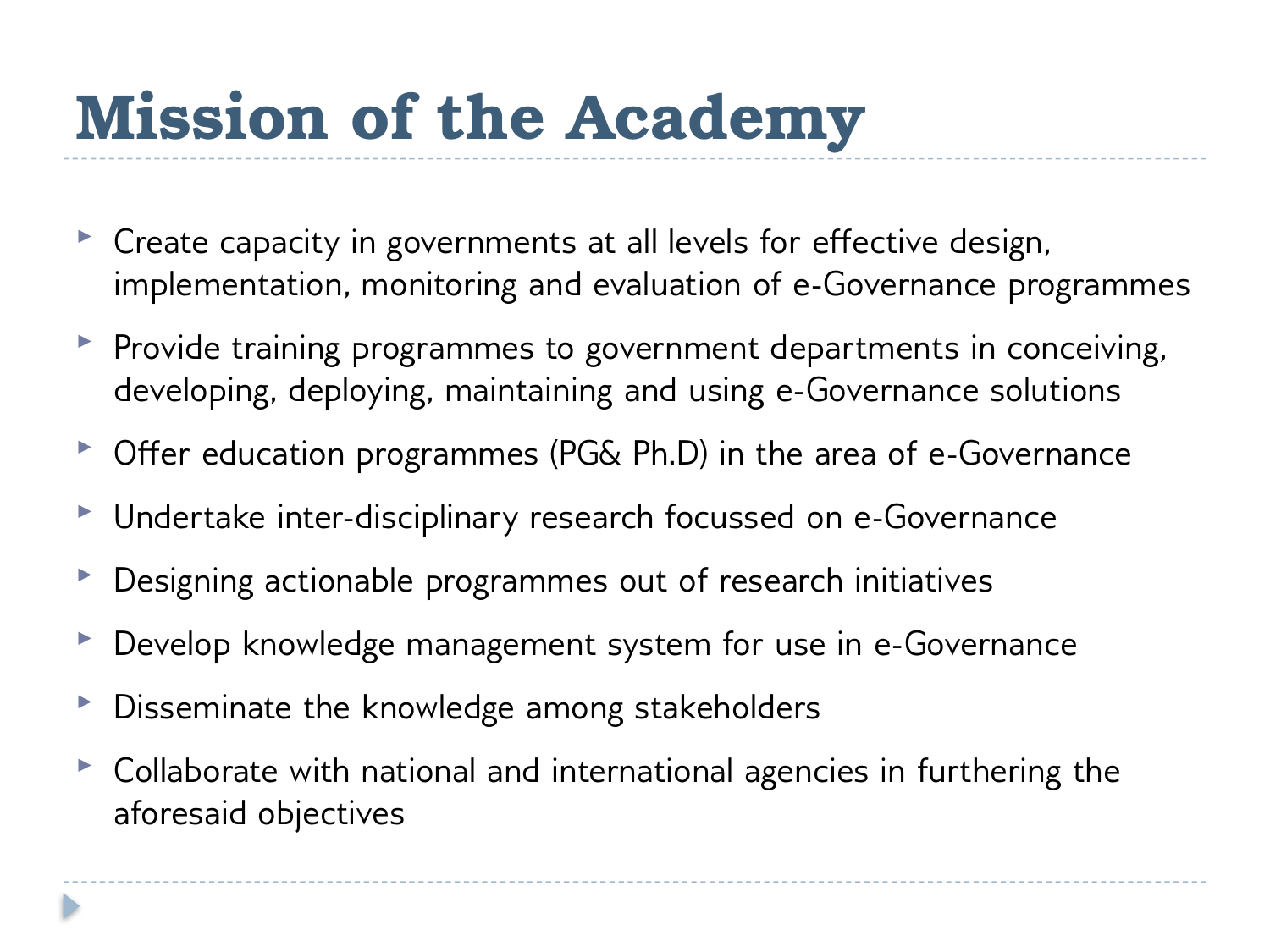

# Mission of the Academy

Create capacity in governments at all levels for effective design, implementation, monitoring and evaluation of e-Governance programmes
Provide training programmes to government departments in conceiving, developing, deploying, maintaining and using e-Governance solutions
Offer education programmes (PG& Ph.D) in the area of e-Governance
Undertake inter-disciplinary research focussed on e-Governance
Designing actionable programmes out of research initiatives
Develop knowledge management system for use in e-Governance
Disseminate the knowledge among stakeholders
Collaborate with national and international agencies in furthering the aforesaid objectives